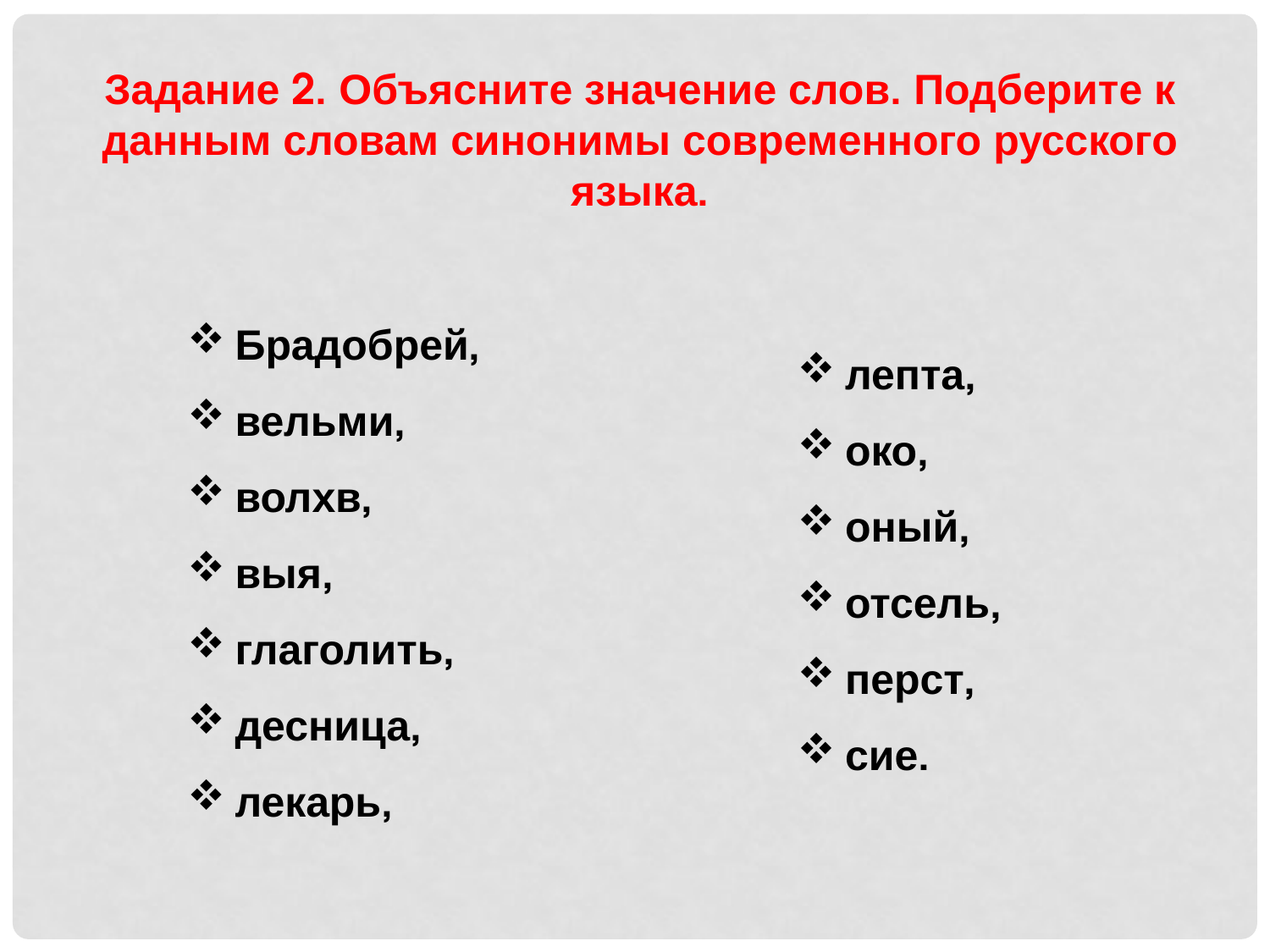

Задание 2. Объясните значение слов. Подберите к данным словам синонимы современного русского языка.
Брадобрей,
вельми,
волхв,
выя,
глаголить,
десница,
лекарь,

лепта,
око,
оный,
отсель,
перст,
сие.